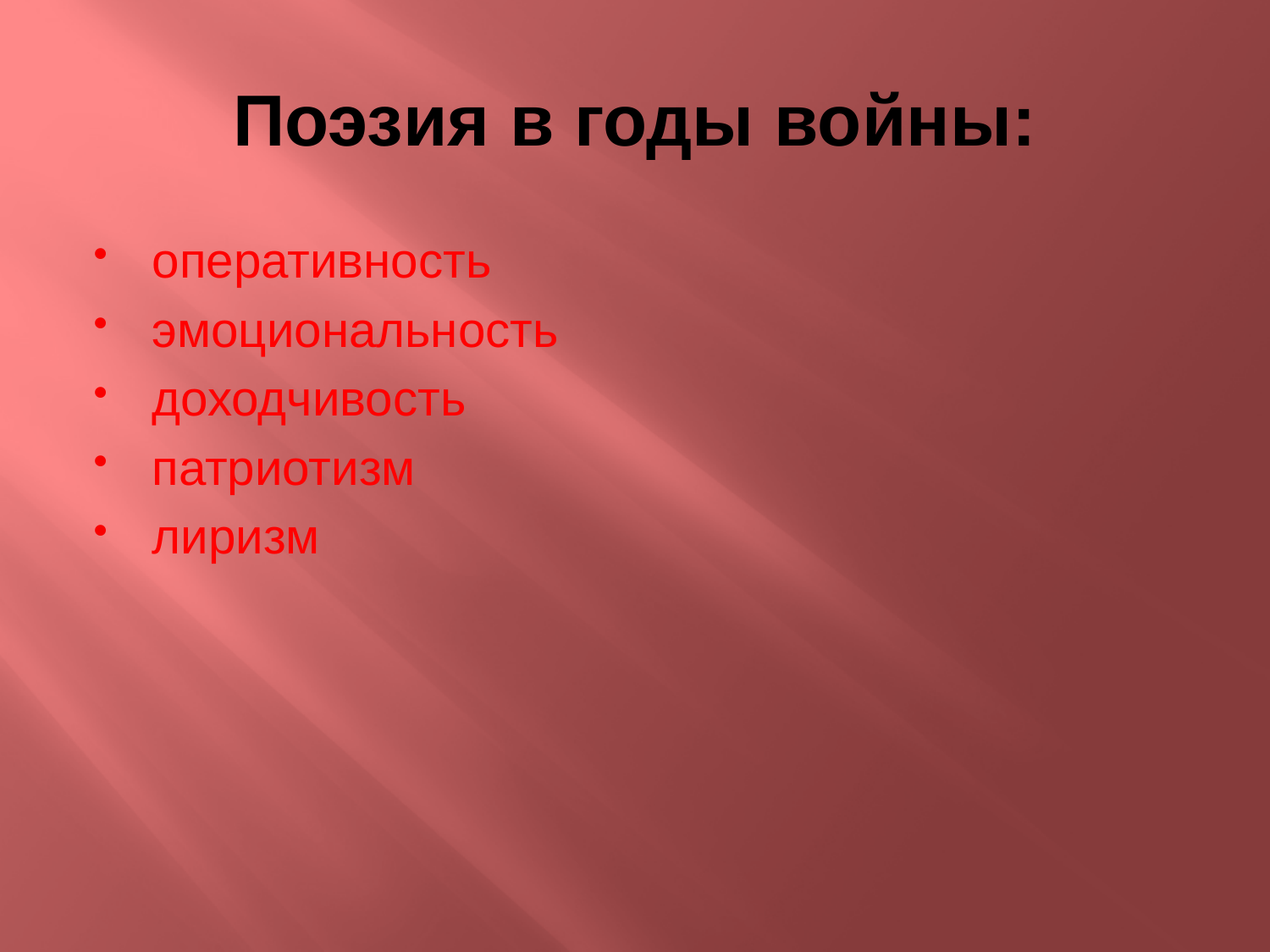

# Поэзия в годы войны:
оперативность
эмоциональность
доходчивость
патриотизм
лиризм